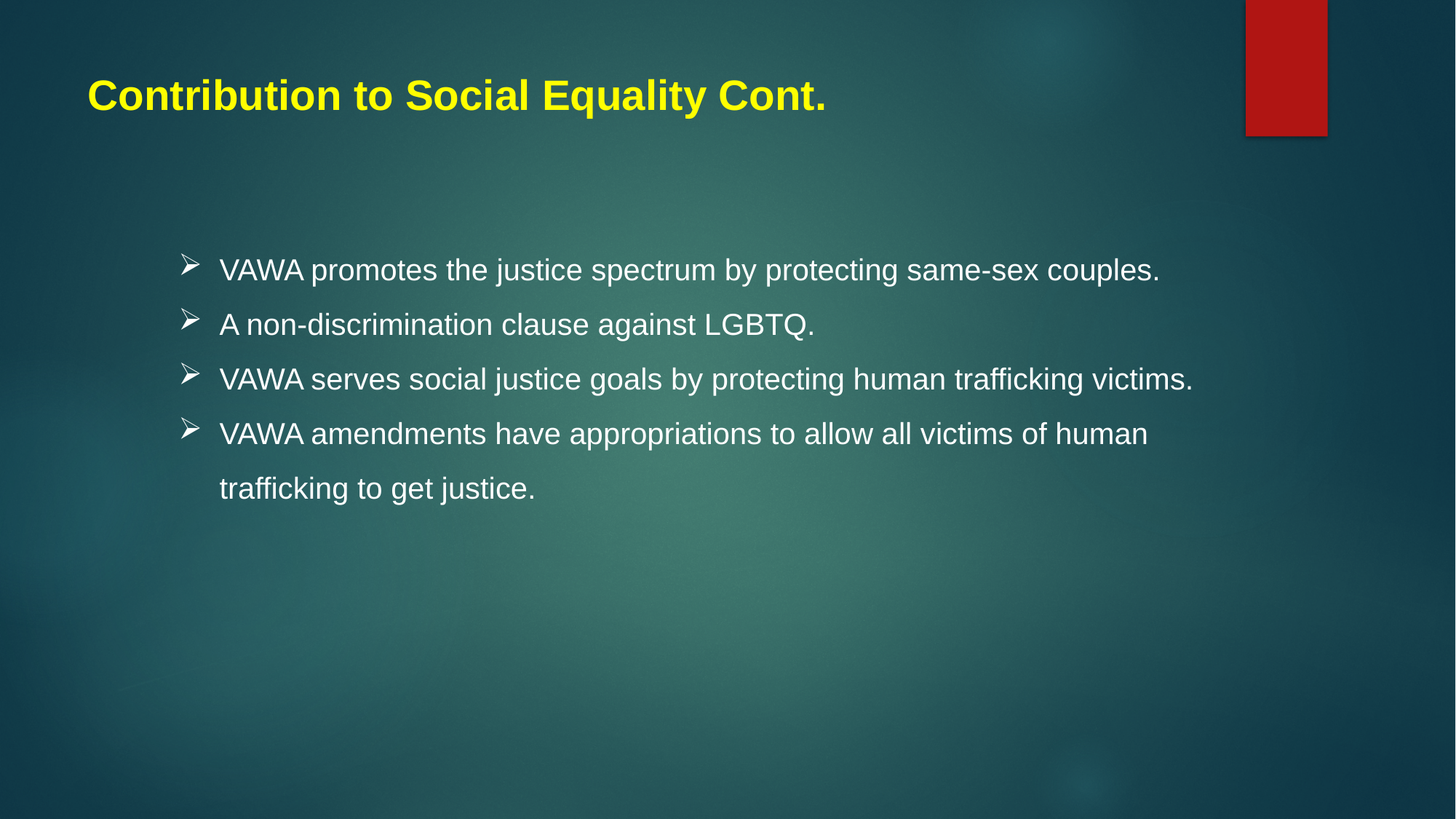

# Contribution to Social Equality Cont.
VAWA promotes the justice spectrum by protecting same-sex couples.
A non-discrimination clause against LGBTQ.
VAWA serves social justice goals by protecting human trafficking victims.
VAWA amendments have appropriations to allow all victims of human trafficking to get justice.